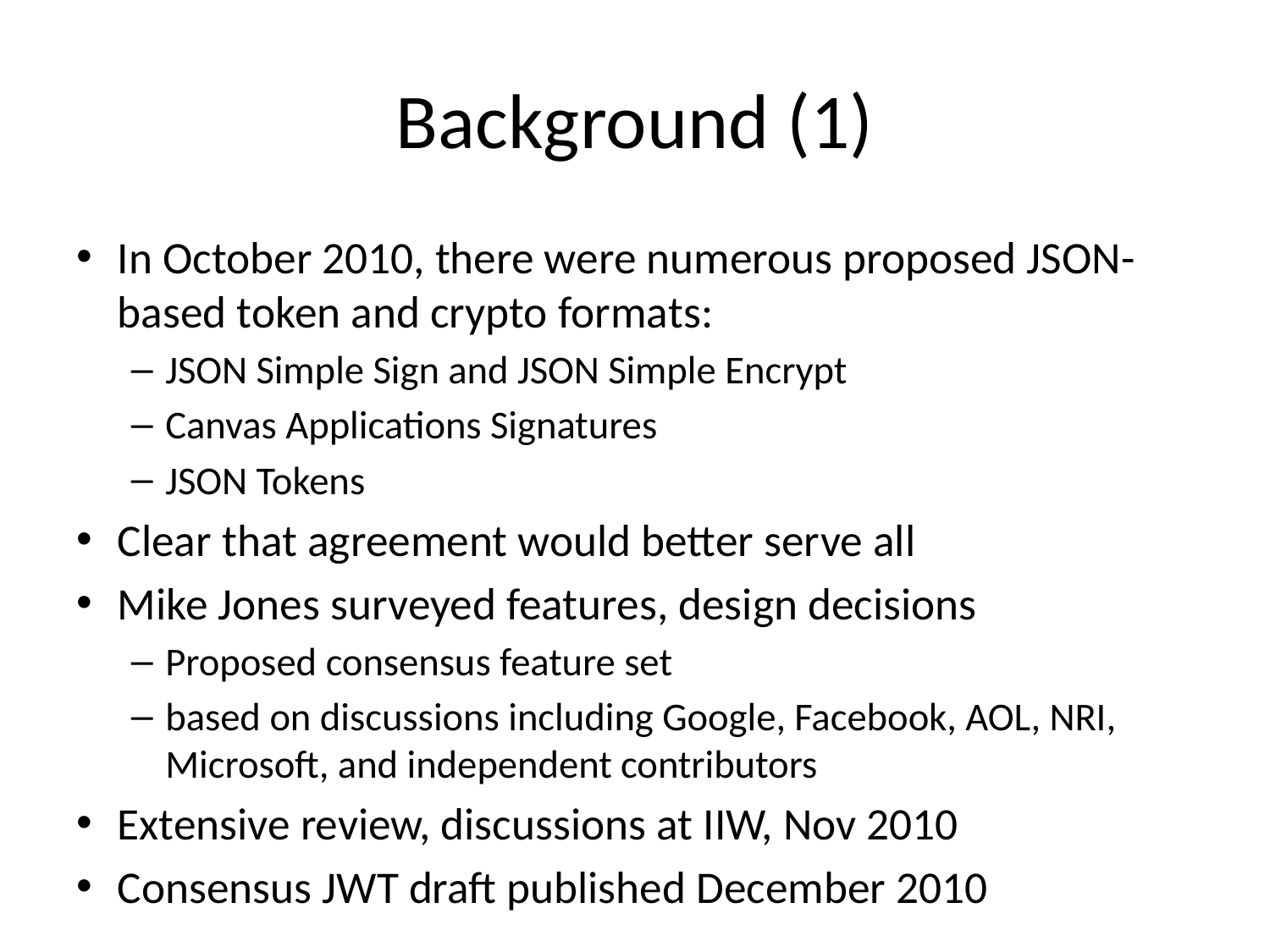

# Background (1)
In October 2010, there were numerous proposed JSON-based token and crypto formats:
JSON Simple Sign and JSON Simple Encrypt
Canvas Applications Signatures
JSON Tokens
Clear that agreement would better serve all
Mike Jones surveyed features, design decisions
Proposed consensus feature set
based on discussions including Google, Facebook, AOL, NRI, Microsoft, and independent contributors
Extensive review, discussions at IIW, Nov 2010
Consensus JWT draft published December 2010